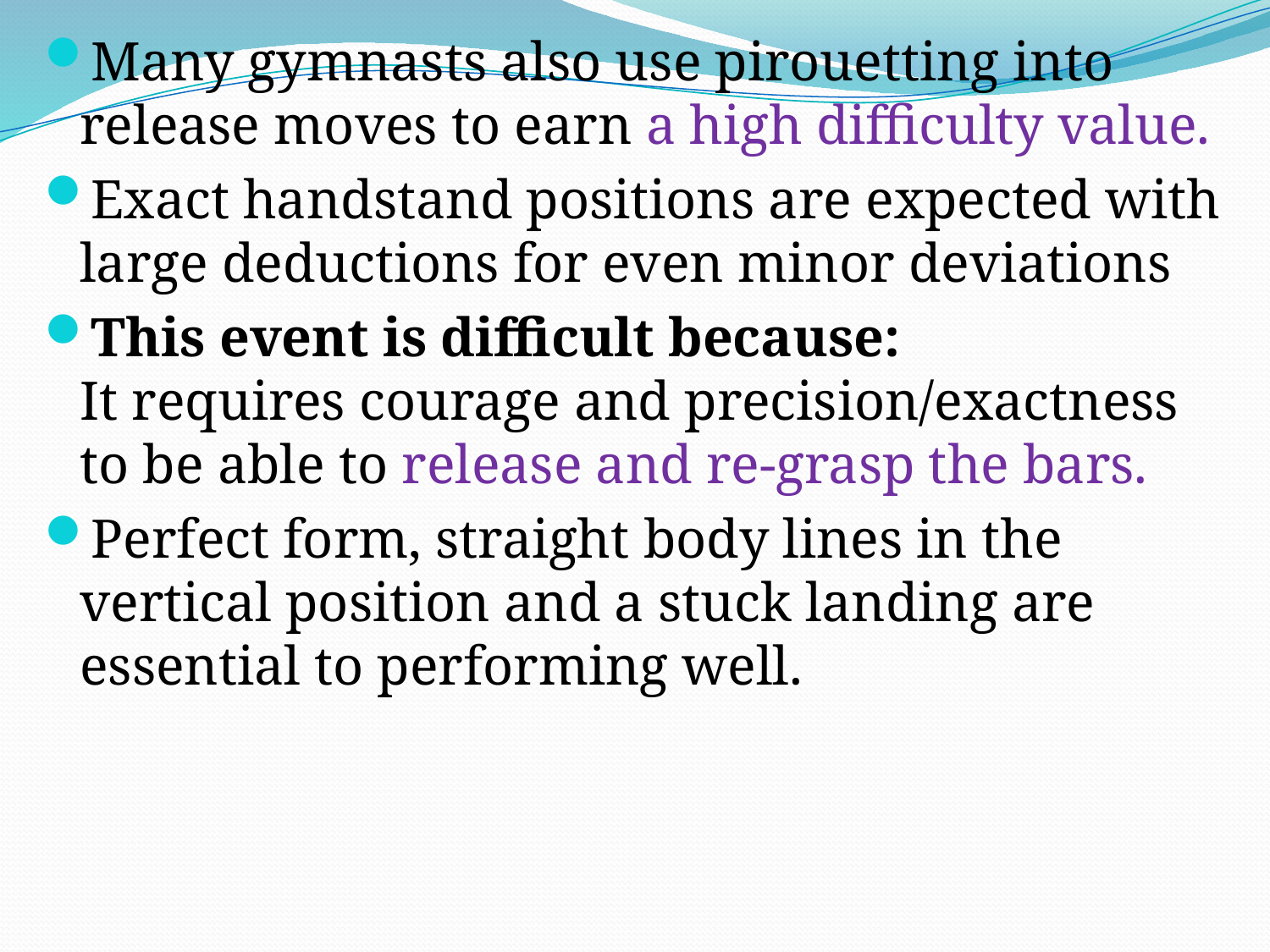

Many gymnasts also use pirouetting into release moves to earn a high difficulty value.
Exact handstand positions are expected with large deductions for even minor deviations
This event is difficult because:
It requires courage and precision/exactness to be able to release and re-grasp the bars.
Perfect form, straight body lines in the vertical position and a stuck landing are essential to performing well.